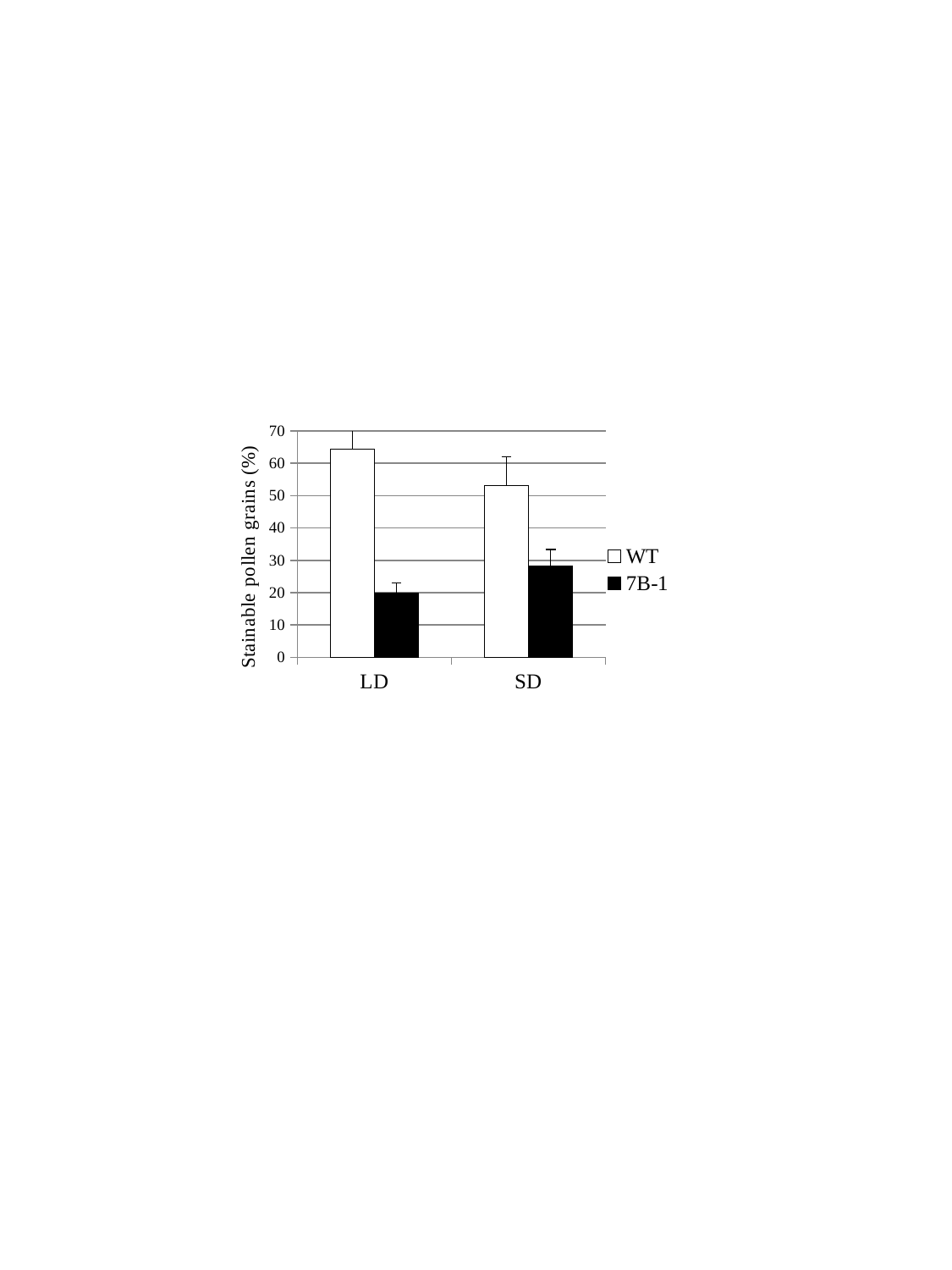

### Chart

| Category | WT | 7B-1 |
|---|---|---|
| LD | 64.27758287936264 | 19.95826133945329 |
| SD | 53.08769541576137 | 28.27017242009848 |